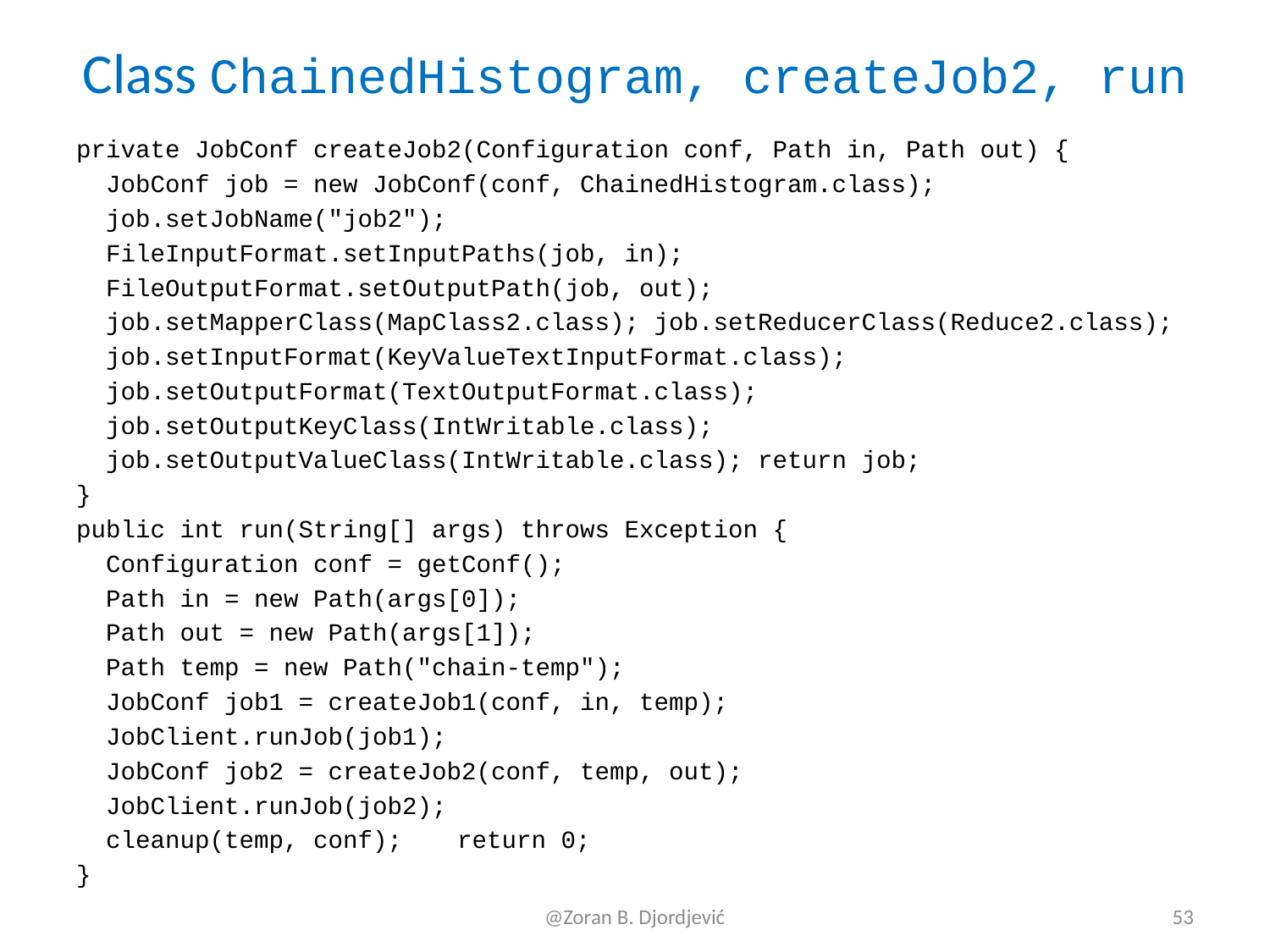

# Class ChainedHistogram, createJob2, run
private JobConf createJob2(Configuration conf, Path in, Path out) {
  JobConf job = new JobConf(conf, ChainedHistogram.class);
  job.setJobName("job2");
  FileInputFormat.setInputPaths(job, in);
  FileOutputFormat.setOutputPath(job, out);
  job.setMapperClass(MapClass2.class); job.setReducerClass(Reduce2.class);
  job.setInputFormat(KeyValueTextInputFormat.class);
  job.setOutputFormat(TextOutputFormat.class);
  job.setOutputKeyClass(IntWritable.class);
  job.setOutputValueClass(IntWritable.class); return job;
}
public int run(String[] args) throws Exception {
  Configuration conf = getConf();
  Path in = new Path(args[0]);
  Path out = new Path(args[1]);
  Path temp = new Path("chain-temp");
  JobConf job1 = createJob1(conf, in, temp);
  JobClient.runJob(job1);
  JobConf job2 = createJob2(conf, temp, out);
  JobClient.runJob(job2);
  cleanup(temp, conf); 	return 0;
}
@Zoran B. Djordjević
53